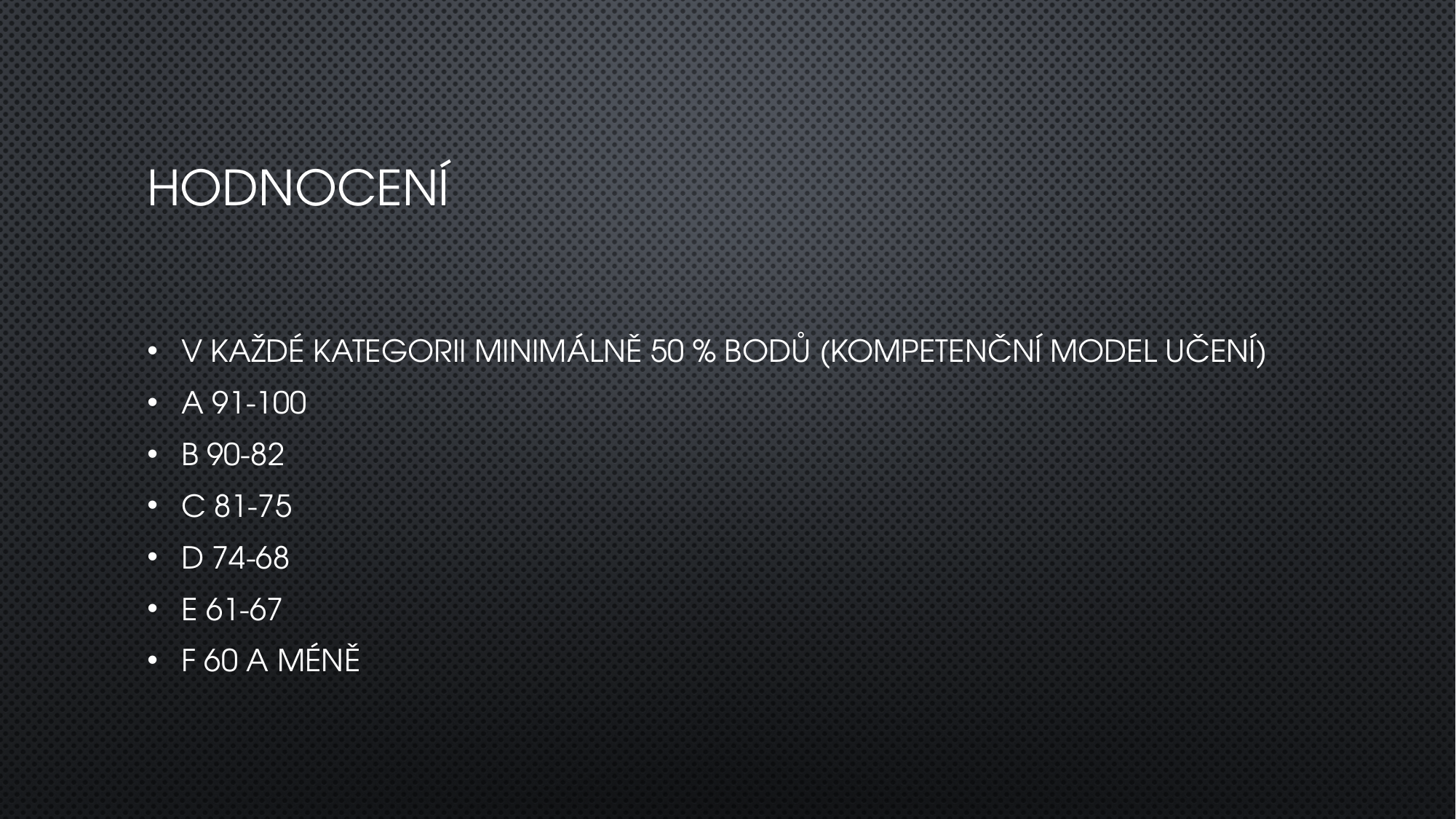

# Hodnocení
V každé kategorii minimálně 50 % bodů (kompetenční model učení)
A 91-100
B 90-82
C 81-75
D 74-68
E 61-67
F 60 a méně